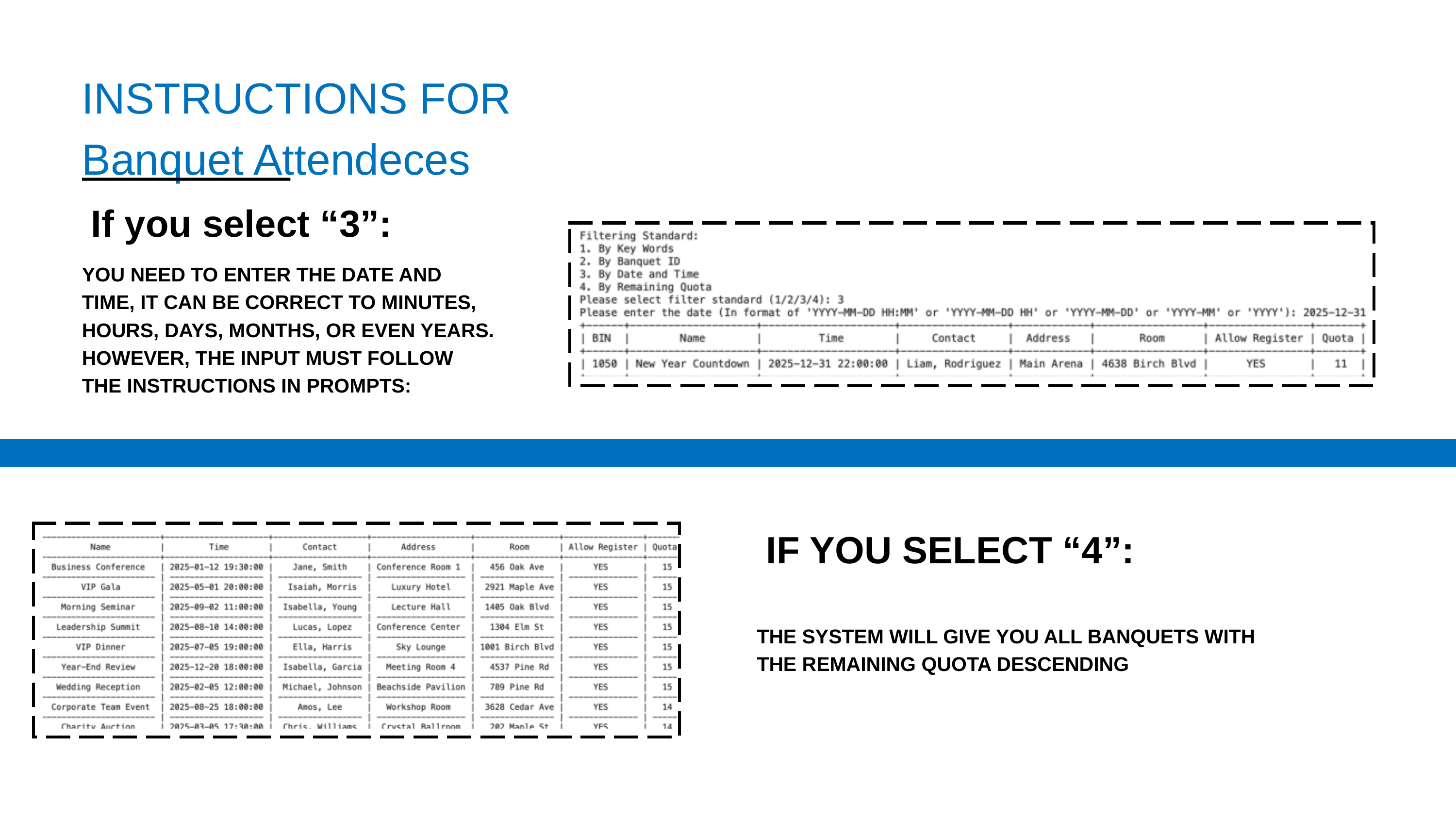

INSTRUCTIONS FOR
Banquet Attendeces

If you select “3”:

YOU NEED TO ENTER THE DATE AND TIME, IT CAN BE CORRECT TO MINUTES, HOURS, DAYS, MONTHS, OR EVEN YEARS. HOWEVER, THE INPUT MUST FOLLOW THE INSTRUCTIONS IN PROMPTS:
IF YOU SELECT “4”:

THE SYSTEM WILL GIVE YOU ALL BANQUETS WITH THE REMAINING QUOTA DESCENDING